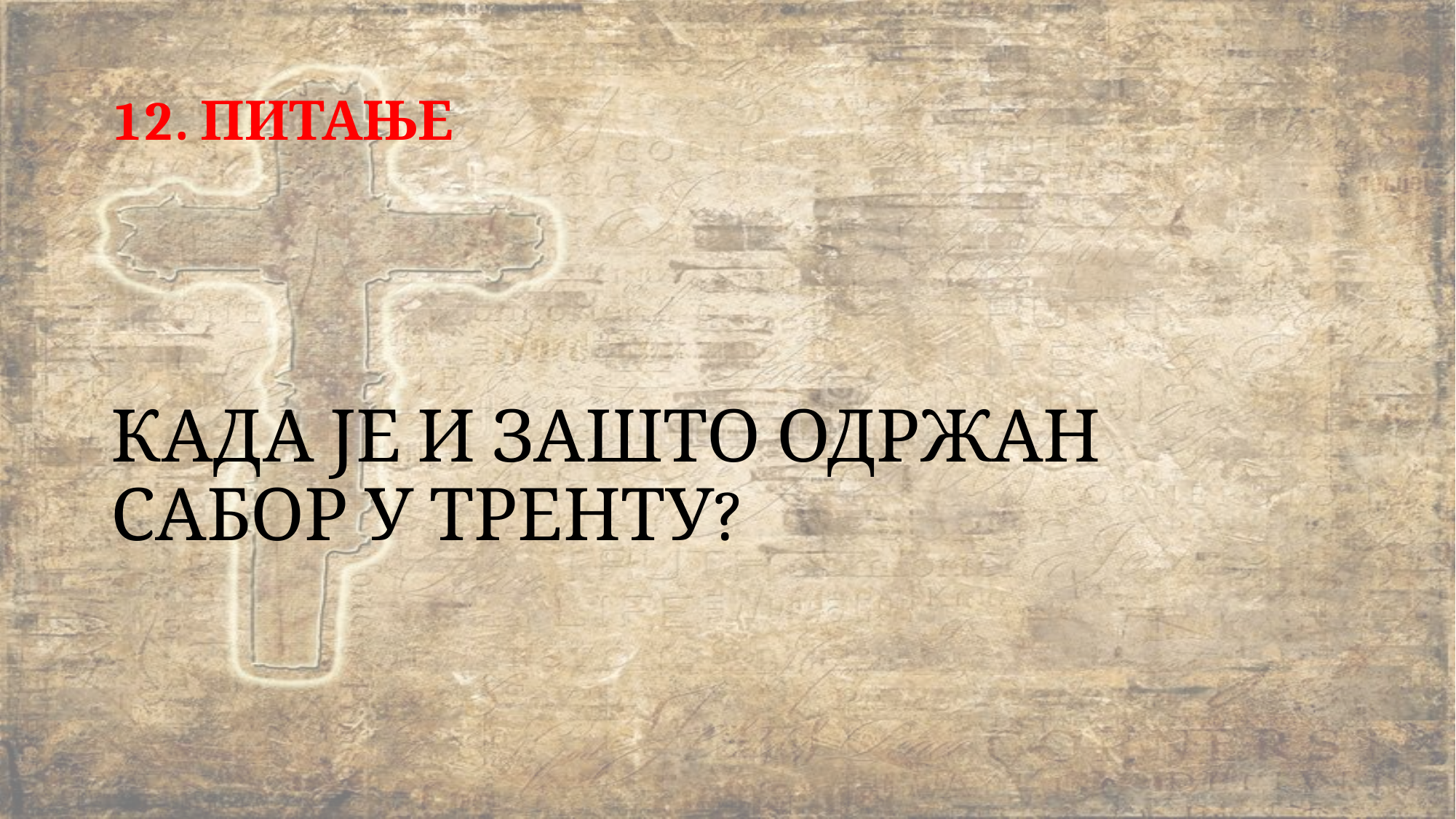

# 12. ПИТАЊЕ
КАДА ЈЕ И ЗАШТО ОДРЖАН САБОР У ТРЕНТУ?